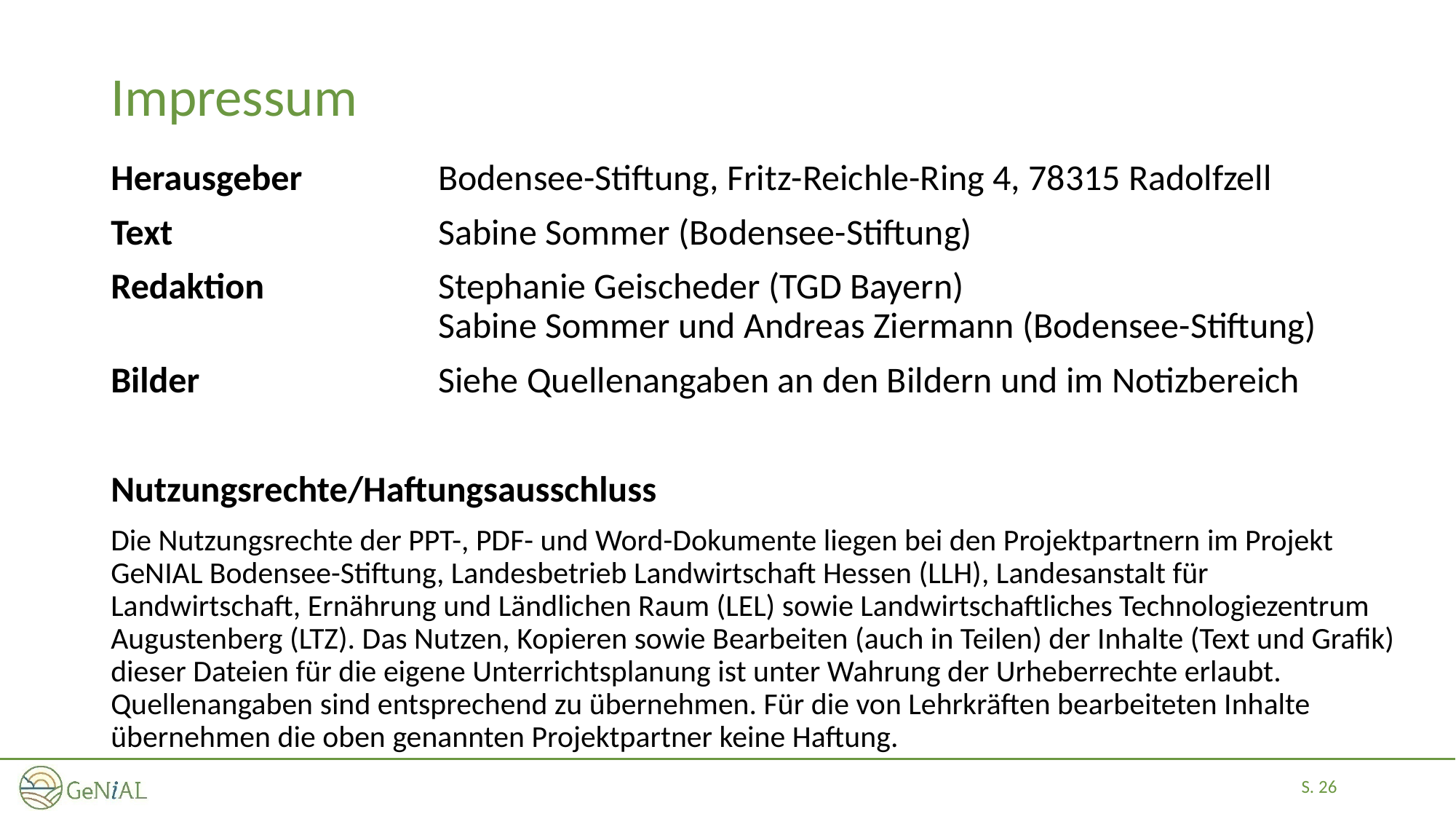

# Impressum
Herausgeber		Bodensee-Stiftung, Fritz-Reichle-Ring 4, 78315 Radolfzell
Text 			Sabine Sommer (Bodensee-Stiftung)
Redaktion		Stephanie Geischeder (TGD Bayern)
			Sabine Sommer und Andreas Ziermann (Bodensee-Stiftung)
Bilder   		Siehe Quellenangaben an den Bildern und im Notizbereich

Nutzungsrechte/Haftungsausschluss
Die Nutzungsrechte der PPT-, PDF- und Word-Dokumente liegen bei den Projektpartnern im Projekt GeNIAL Bodensee-Stiftung, Landesbetrieb Landwirtschaft Hessen (LLH), Landesanstalt für Landwirtschaft, Ernährung und Ländlichen Raum (LEL) sowie Landwirtschaftliches Technologiezentrum Augustenberg (LTZ). Das Nutzen, Kopieren sowie Bearbeiten (auch in Teilen) der Inhalte (Text und Grafik) dieser Dateien für die eigene Unterrichtsplanung ist unter Wahrung der Urheberrechte erlaubt. Quellenangaben sind entsprechend zu übernehmen. Für die von Lehrkräften bearbeiteten Inhalte übernehmen die oben genannten Projektpartner keine Haftung.